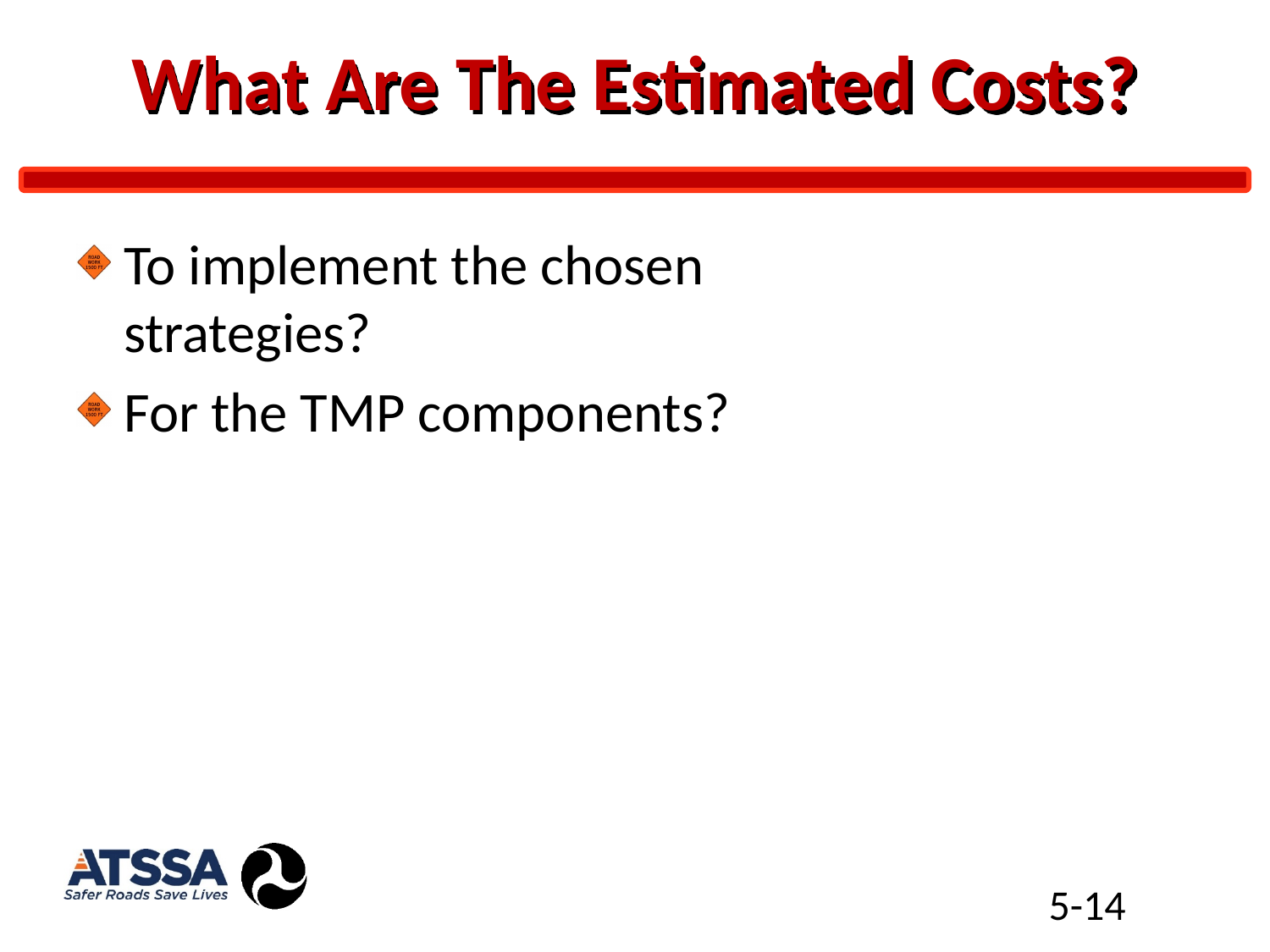

# What Are The Estimated Costs?
To implement the chosen strategies?
For the TMP components?